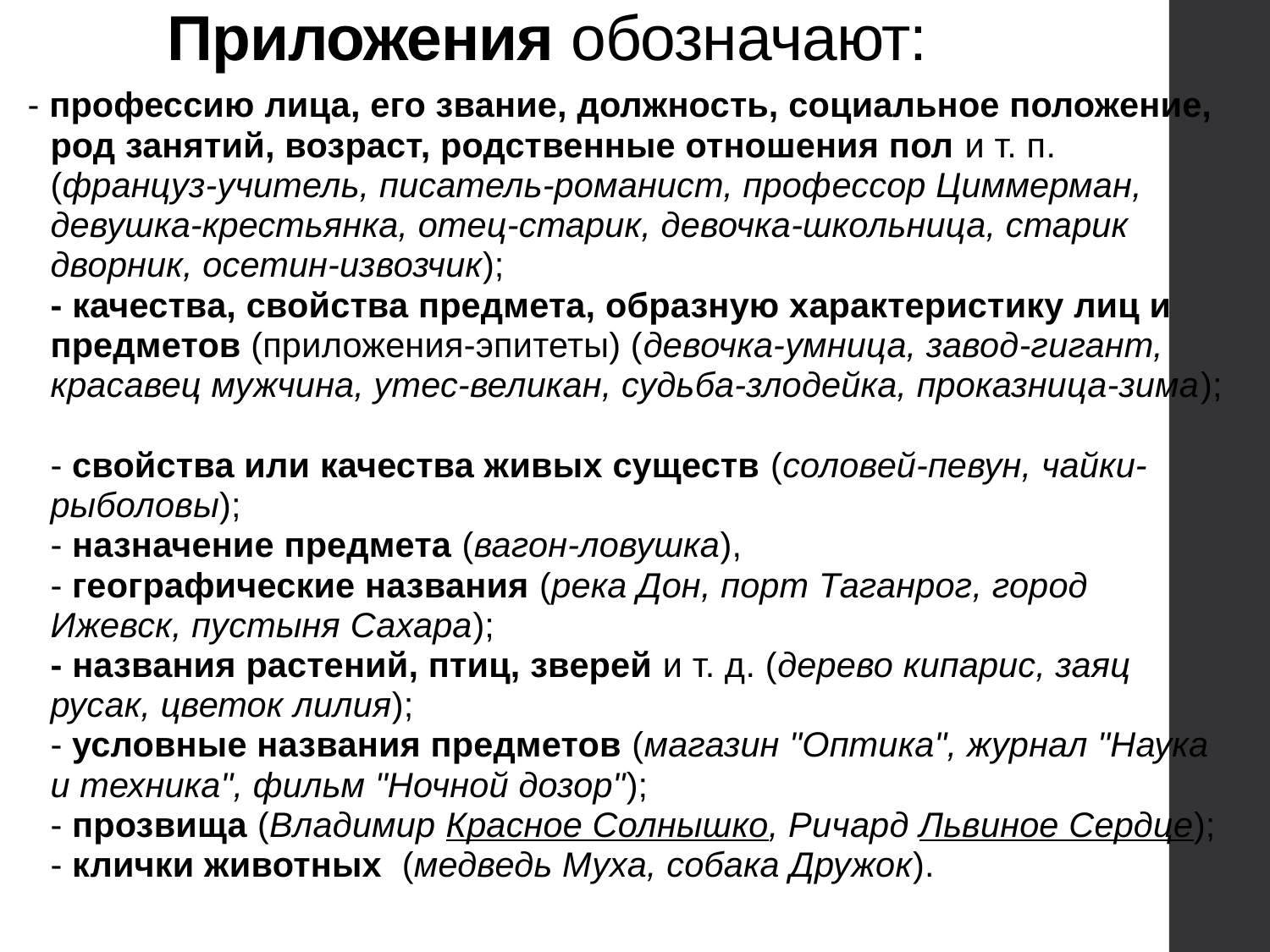

# Приложения обозначают:
- профессию лица, его звание, должность, социальное положение, род занятий, возраст, родственные отношения пол и т. п. (француз-учитель, писатель-романист, профессор Циммерман, девушка-крестьянка, отец-старик, девочка-школьница, старик дворник, осетин-извозчик);
- качества, свойства предмета, образную характеристику лиц и предметов (приложения-эпитеты) (девочка-умница, завод-гигант, красавец мужчина, утес-великан, судьба-злодейка, проказница-зима);
- свойства или качества живых существ (соловей-певун, чайки-рыболовы);
- назначение предмета (вагон-ловушка),
- географические названия (река Дон, порт Таганрог, город Ижевск, пустыня Сахара);
- названия растений, птиц, зверей и т. д. (дерево кипарис, заяц русак, цветок лилия);
- условные названия предметов (магазин "Оптика", журнал "Наука и техника", фильм "Ночной дозор");
- прозвища (Владимир Красное Солнышко, Ричард Львиное Сердце);
- клички животных  (медведь Муха, собака Дружок).